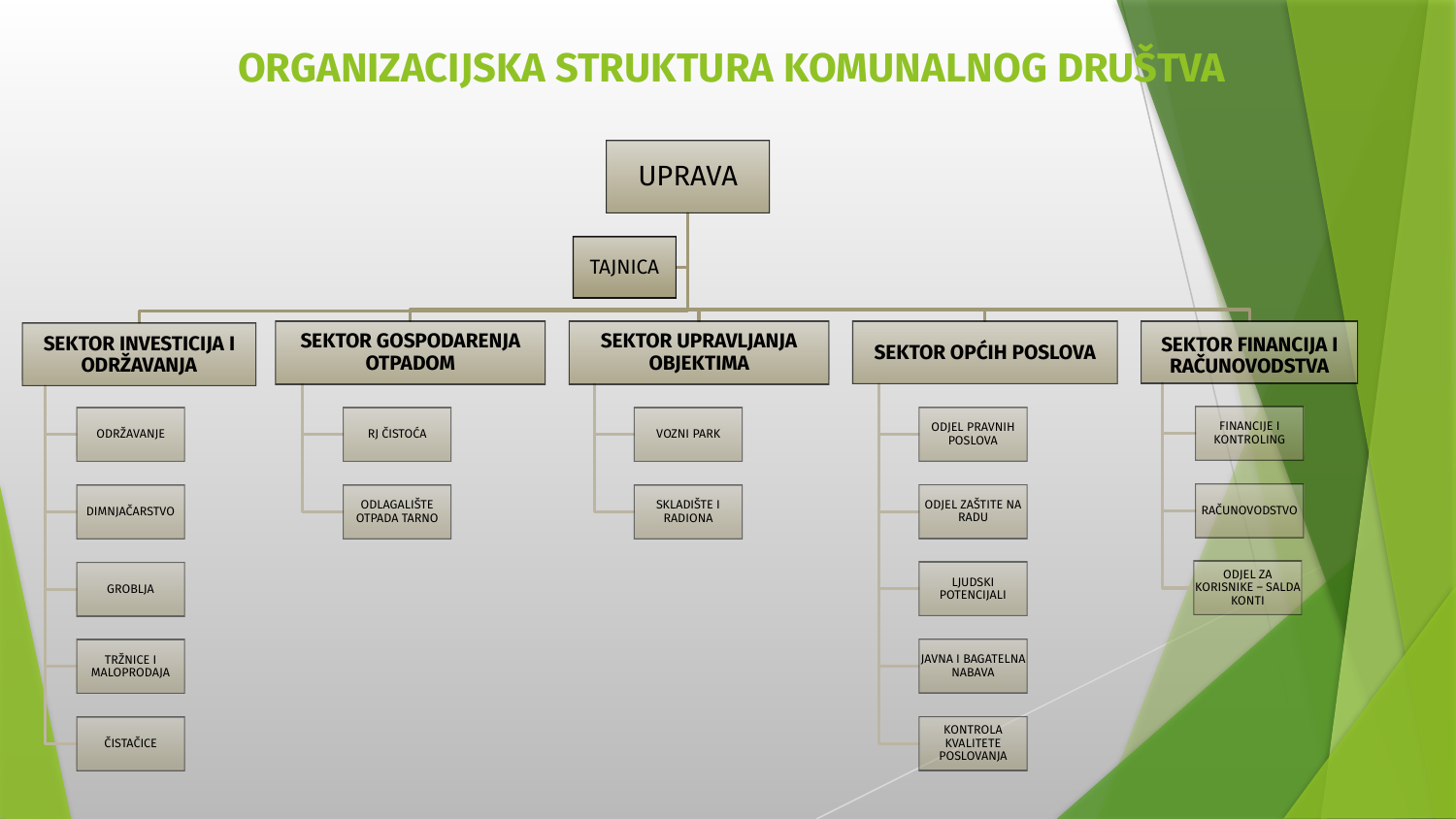

# ORGANIZACIJSKA STRUKTURA KOMUNALNOG DRUŠTVA
UPRAVA

SEKTOR INVESTICIJA I ODRŽAVANJA

ODRŽAVANJE
DIMNJAČARSTVO
GROBLJA
TRŽNICE I MALOPRODAJA
ČISTAČICE
SEKTOR GOSPODARENJA OTPADOM
RJ ČISTOĆA
ODLAGALIŠTE OTPADA TARNO
SEKTOR UPRAVLJANJA OBJEKTIMA
VOZNI PARK
SKLADIŠTE I RADIONA
SEKTOR OPĆIH POSLOVA
ODJEL PRAVNIH POSLOVA
ODJEL ZAŠTITE NA RADU
LJUDSKI POTENCIJALI
JAVNA I BAGATELNA NABAVA
KONTROLA KVALITETE POSLOVANJA

SEKTOR FINANCIJA I RAČUNOVODSTVA

FINANCIJE I KONTROLING
RAČUNOVODSTVO
ODJEL ZA KORISNIKE – SALDA KONTI
TAJNICA